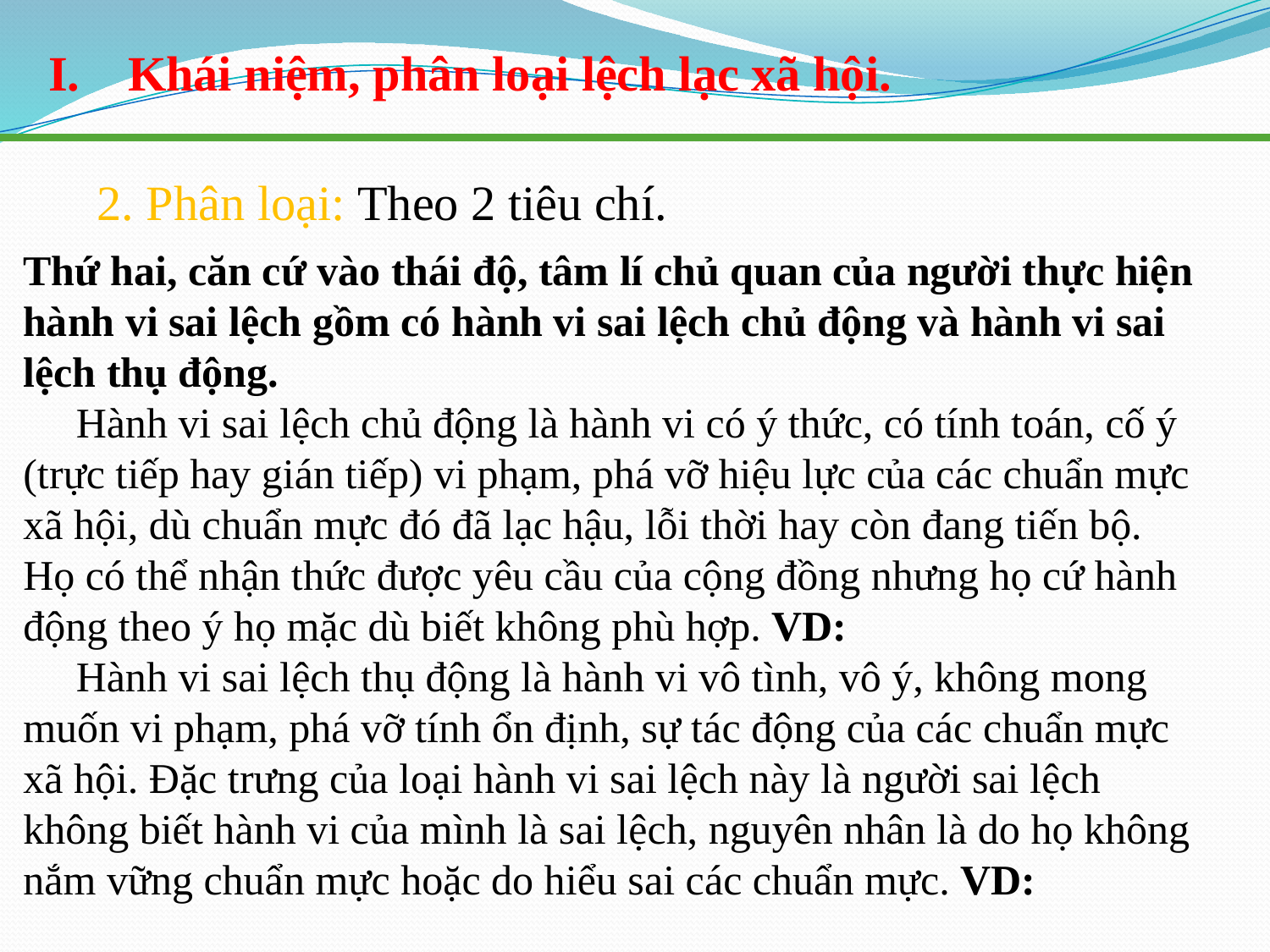

Khái niệm, phân loại lệch lạc xã hội.
2. Phân loại: Theo 2 tiêu chí.
Thứ hai, căn cứ vào thái độ, tâm lí chủ quan của người thực hiện hành vi sai lệch gồm có hành vi sai lệch chủ động và hành vi sai lệch thụ động.
     Hành vi sai lệch chủ động là hành vi có ý thức, có tính toán, cố ý (trực tiếp hay gián tiếp) vi phạm, phá vỡ hiệu lực của các chuẩn mực xã hội, dù chuẩn mực đó đã lạc hậu, lỗi thời hay còn đang tiến bộ. Họ có thể nhận thức được yêu cầu của cộng đồng nhưng họ cứ hành động theo ý họ mặc dù biết không phù hợp. VD:
     Hành vi sai lệch thụ động là hành vi vô tình, vô ý, không mong muốn vi phạm, phá vỡ tính ổn định, sự tác động của các chuẩn mực xã hội. Đặc trưng của loại hành vi sai lệch này là người sai lệch không biết hành vi của mình là sai lệch, nguyên nhân là do họ không nắm vững chuẩn mực hoặc do hiểu sai các chuẩn mực. VD: